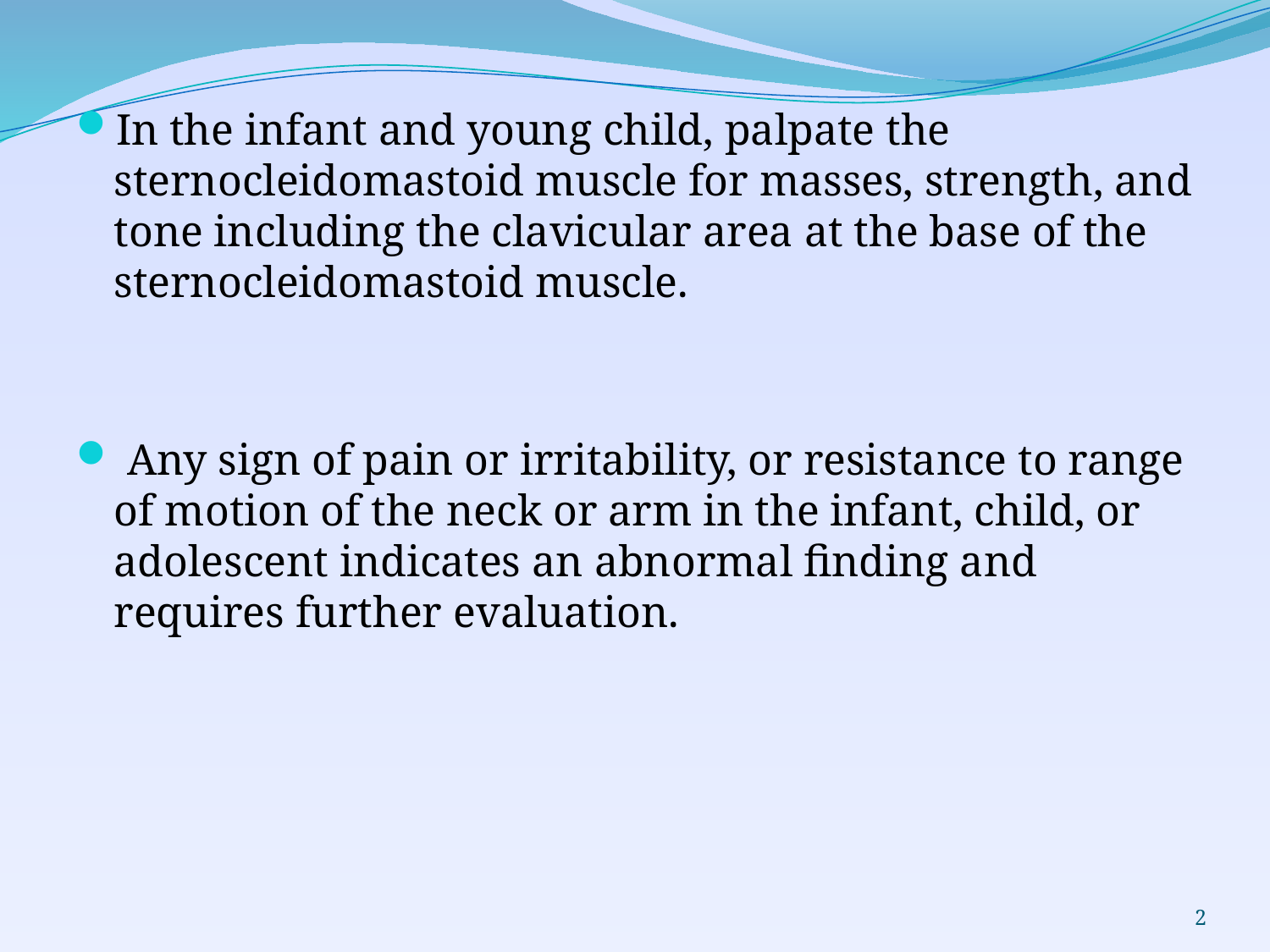

In the infant and young child, palpate the sternocleidomastoid muscle for masses, strength, and tone including the clavicular area at the base of the sternocleidomastoid muscle.

 Any sign of pain or irritability, or resistance to range of motion of the neck or arm in the infant, child, or adolescent indicates an abnormal finding and requires further evaluation.

2